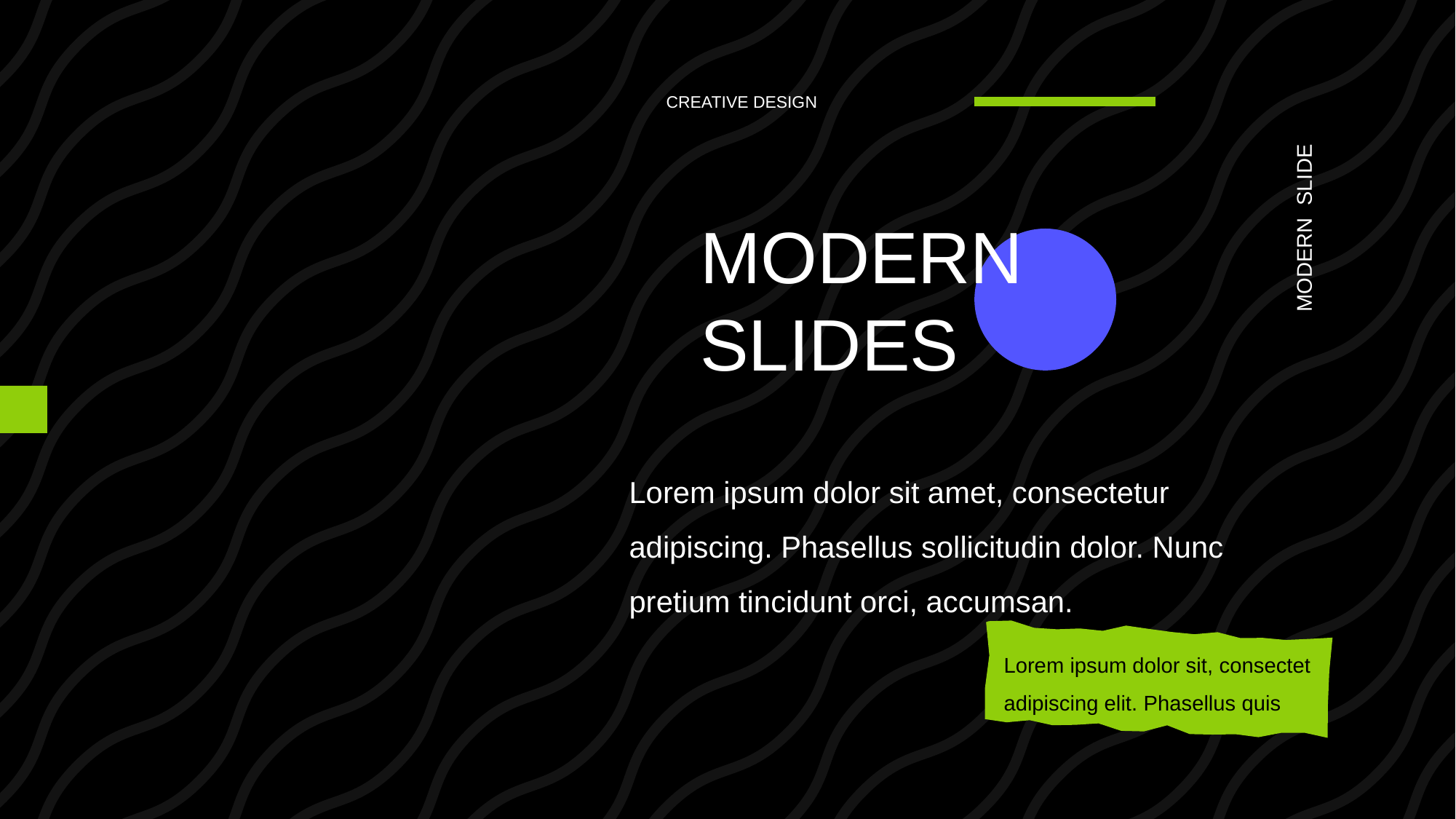

CREATIVE DESIGN

MODERN
SLIDES
MODERN  SLIDE

Lorem ipsum dolor sit amet, consectetur adipiscing. Phasellus sollicitudin dolor. Nunc pretium tincidunt orci, accumsan.

Lorem ipsum dolor sit, consectet adipiscing elit. Phasellus quis